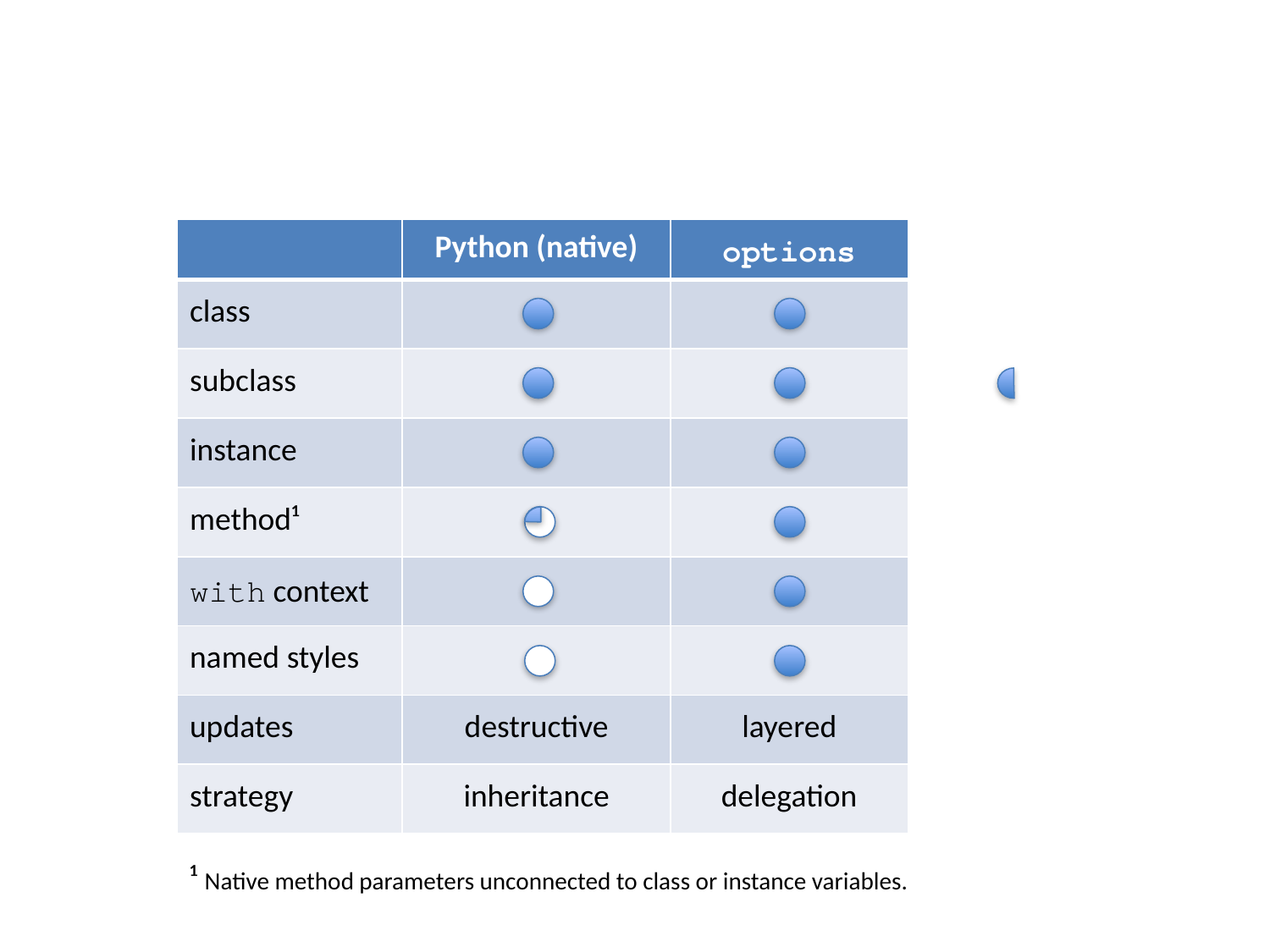

|  | Python (native) | options |
| --- | --- | --- |
| class |  |  |
| subclass |  |  |
| instance |  |  |
| method¹ |  |  |
| with context |  |  |
| named styles |  |  |
| updates | destructive | layered |
| strategy | inheritance | delegation |

¹ Native method parameters unconnected to class or instance variables.